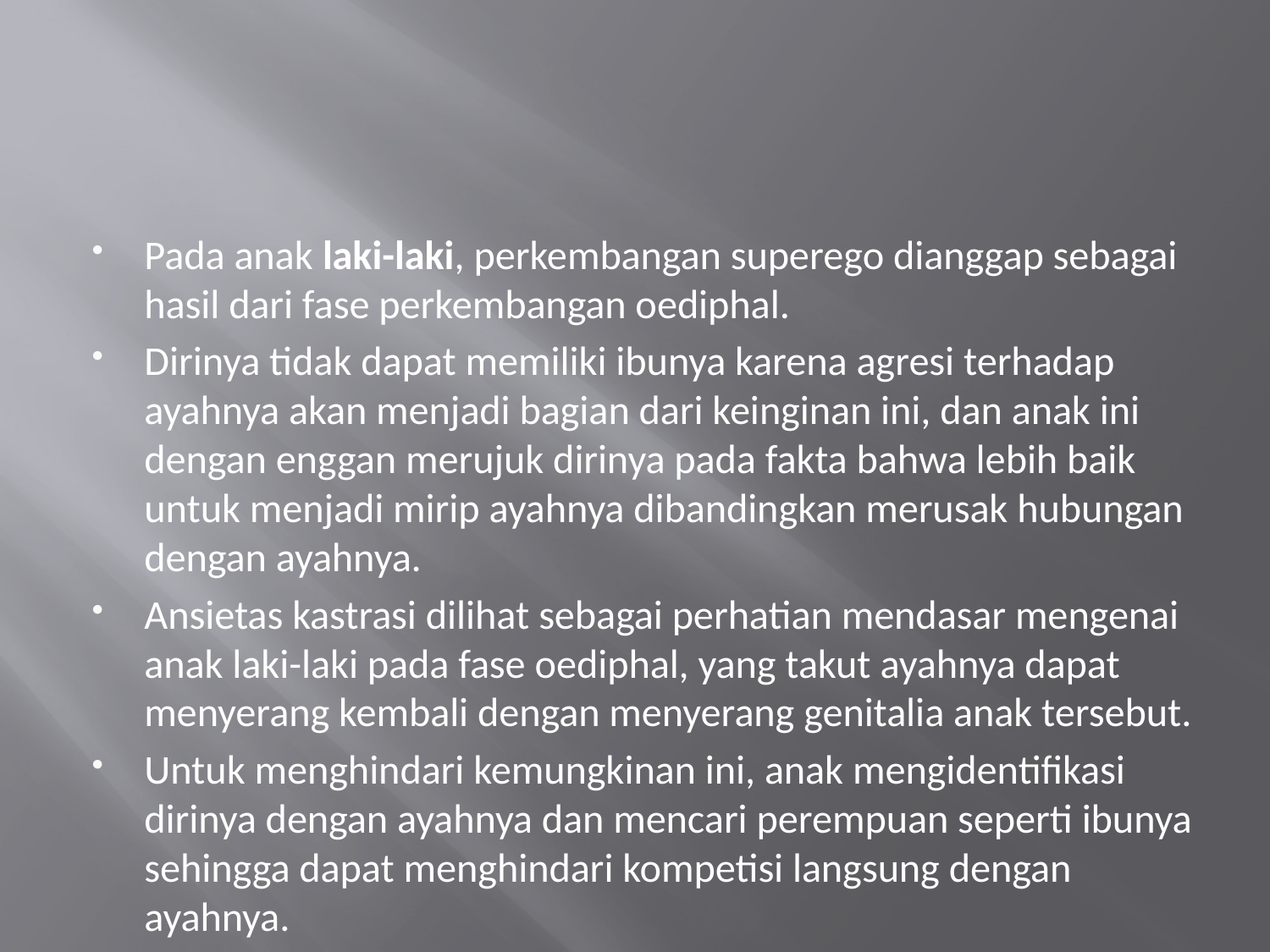

#
Pada anak laki-laki, perkembangan superego dianggap sebagai hasil dari fase perkembangan oediphal.
Dirinya tidak dapat memiliki ibunya karena agresi terhadap ayahnya akan menjadi bagian dari keinginan ini, dan anak ini dengan enggan merujuk dirinya pada fakta bahwa lebih baik untuk menjadi mirip ayahnya dibandingkan merusak hubungan dengan ayahnya.
Ansietas kastrasi dilihat sebagai perhatian mendasar mengenai anak laki-laki pada fase oediphal, yang takut ayahnya dapat menyerang kembali dengan menyerang genitalia anak tersebut.
Untuk menghindari kemungkinan ini, anak mengidentifikasi dirinya dengan ayahnya dan mencari perempuan seperti ibunya sehingga dapat menghindari kompetisi langsung dengan ayahnya.